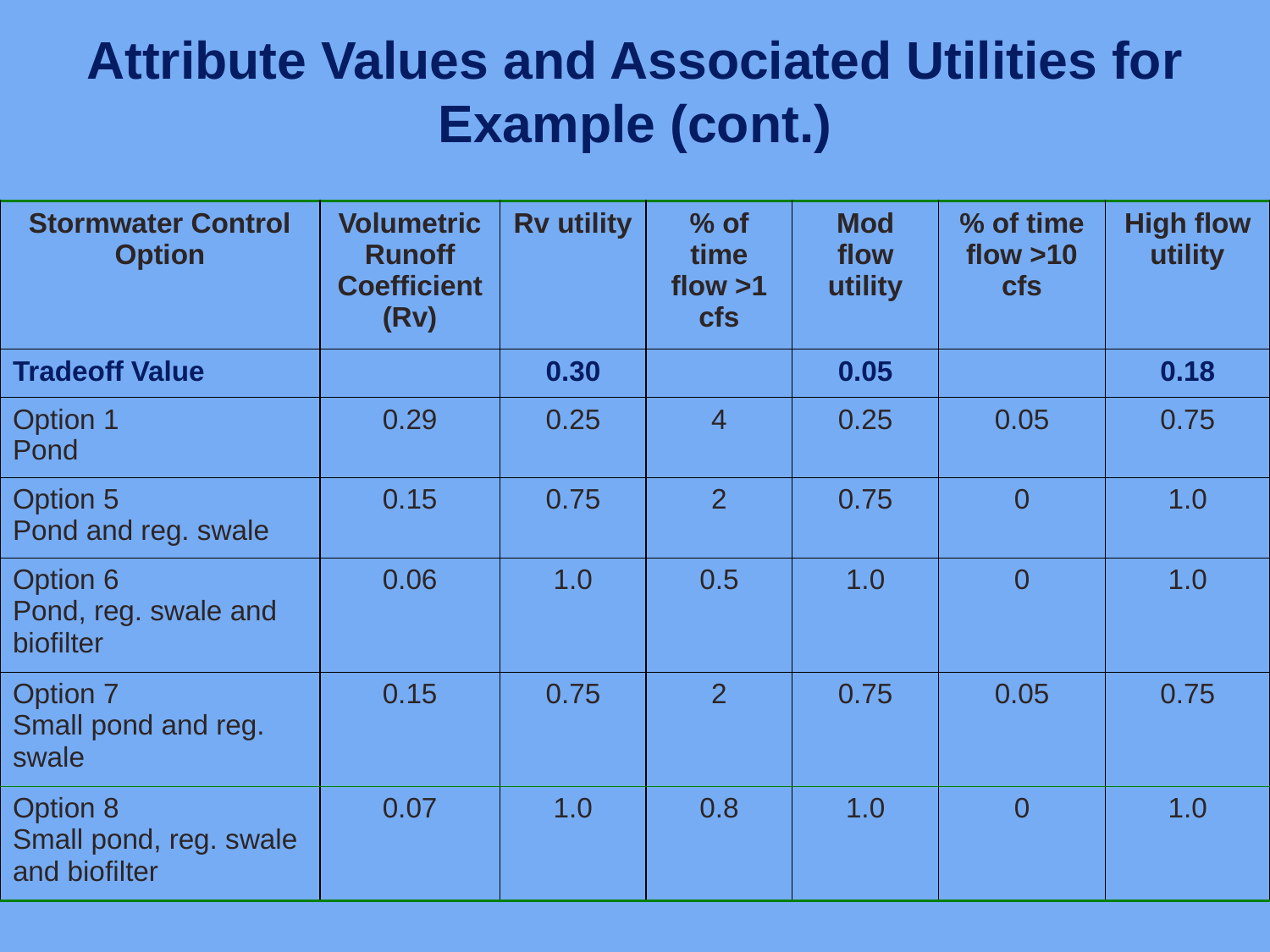

Attribute Values and Associated Utilities for Example (cont.)
| Stormwater Control Option | Volumetric Runoff Coefficient (Rv) | Rv utility | % of time flow >1 cfs | Mod flow utility | % of time flow >10 cfs | High flow utility |
| --- | --- | --- | --- | --- | --- | --- |
| Tradeoff Value |  | 0.30 |  | 0.05 |  | 0.18 |
| Option 1 Pond | 0.29 | 0.25 | 4 | 0.25 | 0.05 | 0.75 |
| Option 5 Pond and reg. swale | 0.15 | 0.75 | 2 | 0.75 | 0 | 1.0 |
| Option 6 Pond, reg. swale and biofilter | 0.06 | 1.0 | 0.5 | 1.0 | 0 | 1.0 |
| Option 7 Small pond and reg. swale | 0.15 | 0.75 | 2 | 0.75 | 0.05 | 0.75 |
| Option 8 Small pond, reg. swale and biofilter | 0.07 | 1.0 | 0.8 | 1.0 | 0 | 1.0 |